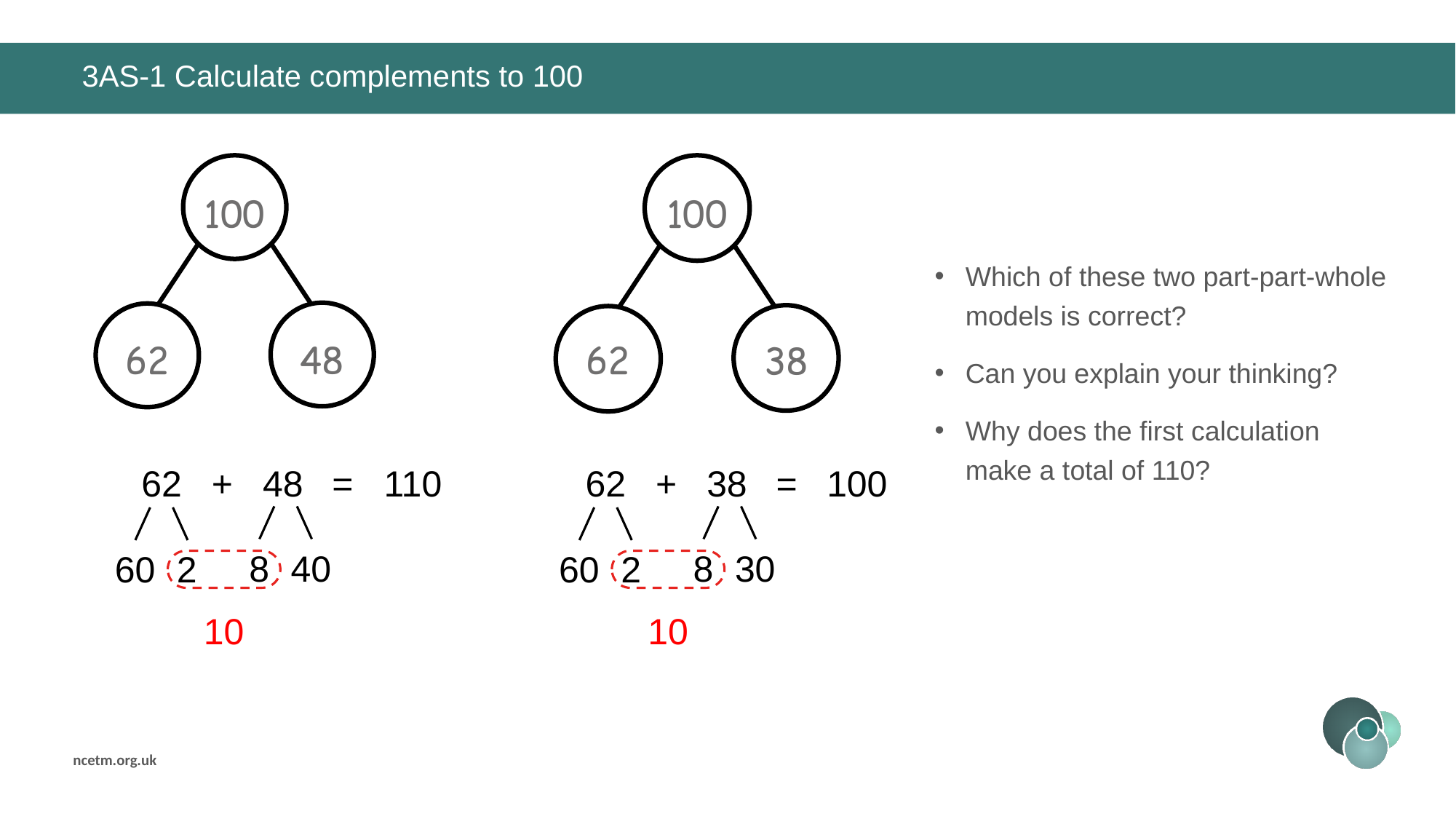

# 3AS-1 Calculate complements to 100

100

62
48

100

62
38
Which of these two part-part-whole models is correct?
Can you explain your thinking?
Why does the first calculation make a total of 110?

+
48
=
110
+
38
=
100
62
62
8
40
8
30
60
2
60
2

10
10